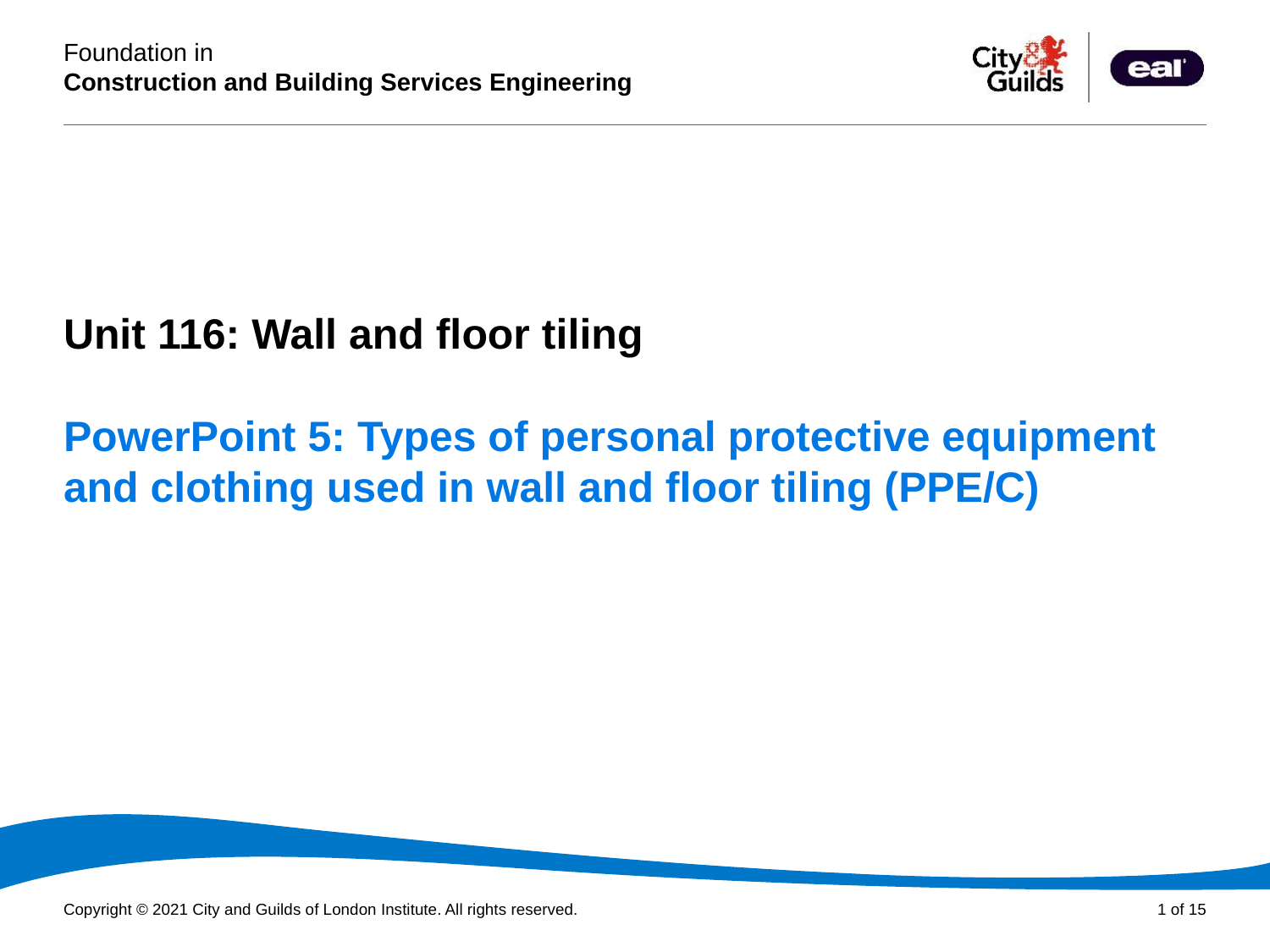

PowerPoint presentation
Unit 116: Wall and floor tiling
# PowerPoint 5: Types of personal protective equipment and clothing used in wall and floor tiling (PPE/C)